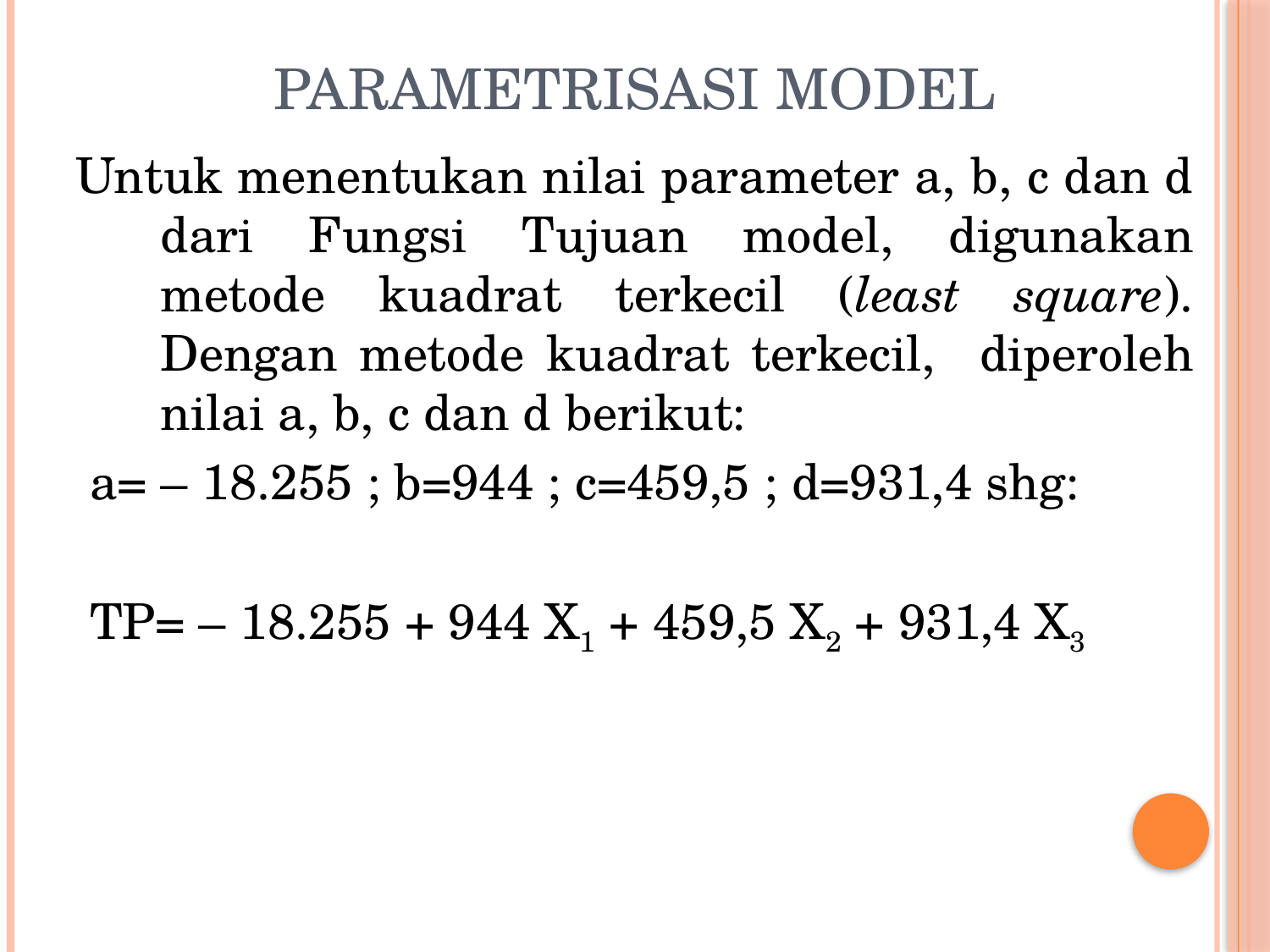

# Parametrisasi Model
Untuk menentukan nilai parameter a, b, c dan d dari Fungsi Tujuan model, digunakan metode kuadrat terkecil (least square). Dengan metode kuadrat terkecil,  diperoleh nilai a, b, c dan d berikut:
 a= – 18.255 ; b=944 ; c=459,5 ; d=931,4 shg:

 TP= – 18.255 + 944 X1 + 459,5 X2 + 931,4 X3